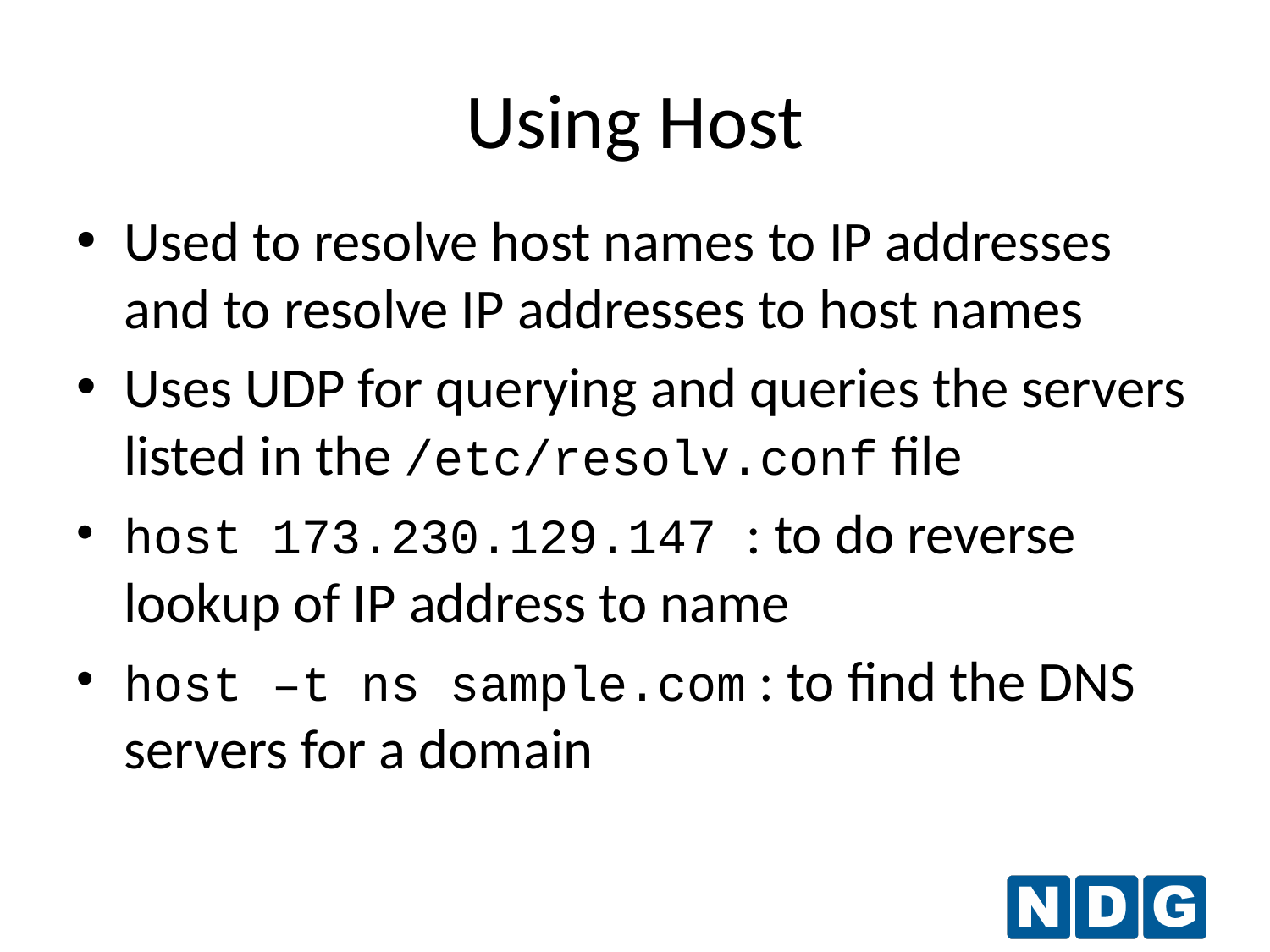

Using Host
Used to resolve host names to IP addresses and to resolve IP addresses to host names
Uses UDP for querying and queries the servers listed in the /etc/resolv.conf file
host 173.230.129.147 : to do reverse lookup of IP address to name
host –t ns sample.com : to find the DNS servers for a domain